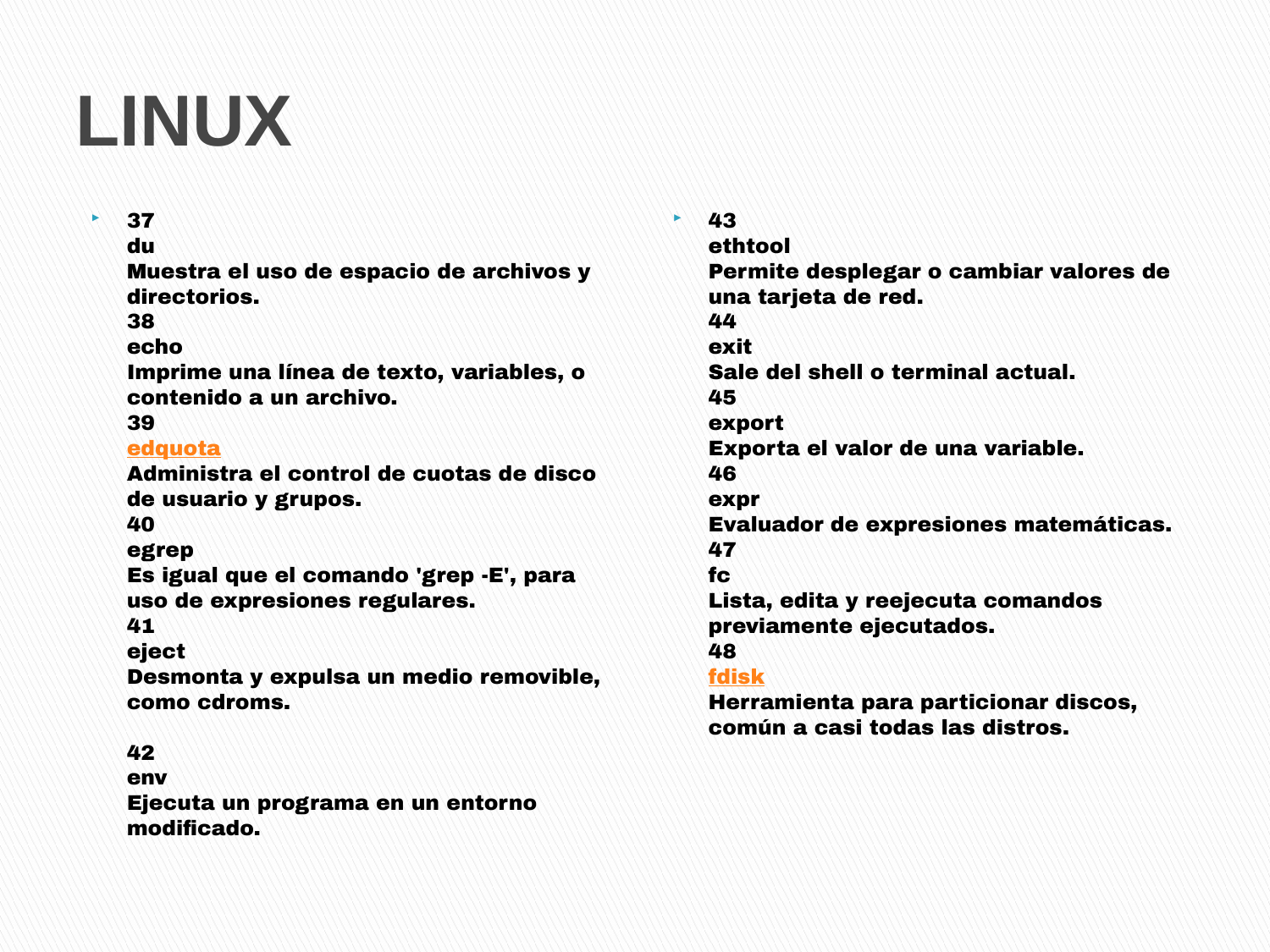

# LINUX
37
du
Muestra el uso de espacio de archivos y directorios.
38
echo
Imprime una línea de texto, variables, o contenido a un archivo.
39
edquota
Administra el control de cuotas de disco de usuario y grupos.
40
egrep
Es igual que el comando 'grep -E', para uso de expresiones regulares.
41
eject
Desmonta y expulsa un medio removible, como cdroms.
42
env
Ejecuta un programa en un entorno modificado.
43
ethtool
Permite desplegar o cambiar valores de una tarjeta de red.
44
exit
Sale del shell o terminal actual.
45
export
Exporta el valor de una variable.
46
expr
Evaluador de expresiones matemáticas.
47
fc
Lista, edita y reejecuta comandos previamente ejecutados.
48
fdisk
Herramienta para particionar discos, común a casi todas las distros.